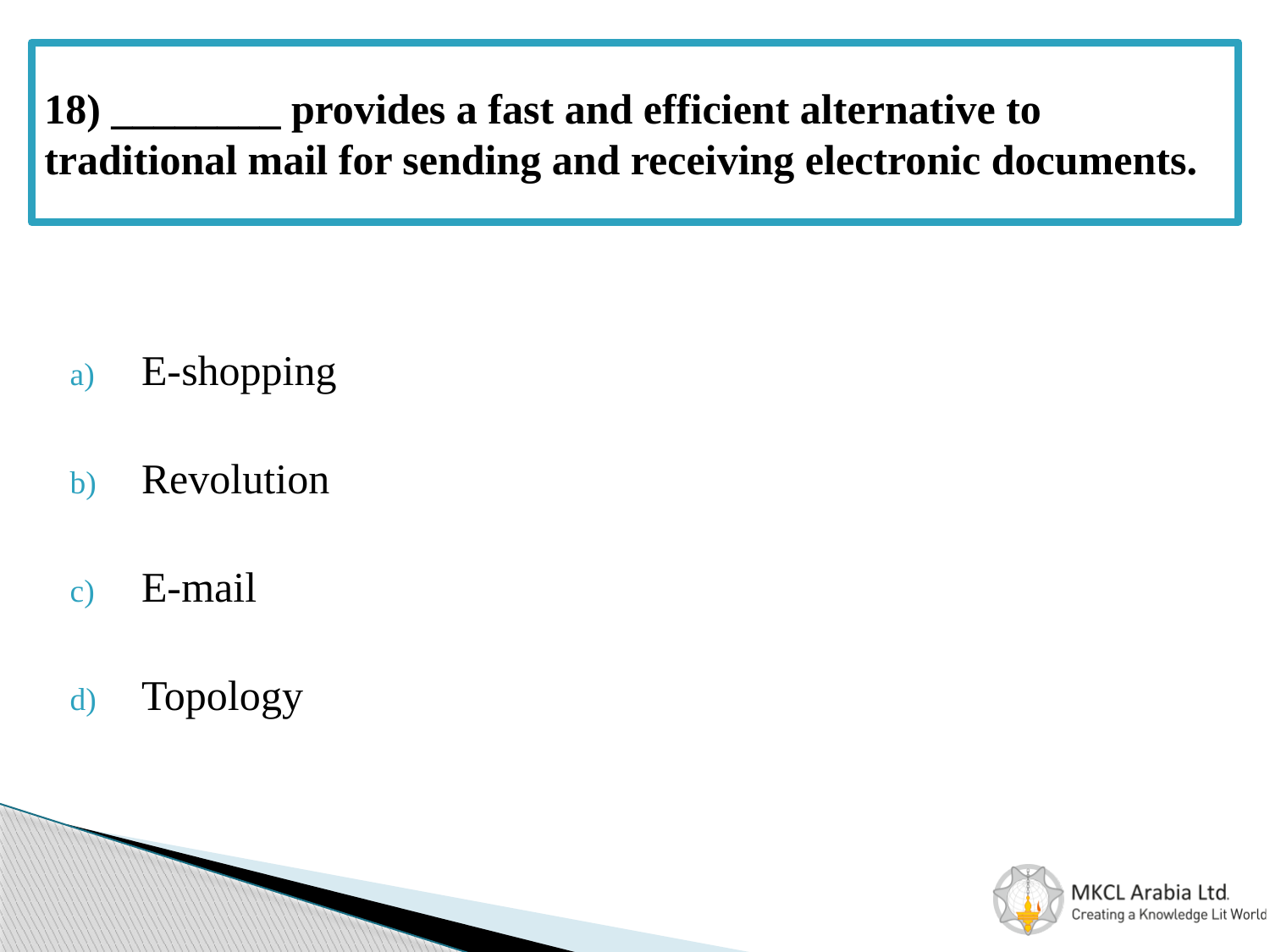

# 18) ________ provides a fast and efficient alternative to traditional mail for sending and receiving electronic documents.
E-shopping
Revolution
E-mail
Topology